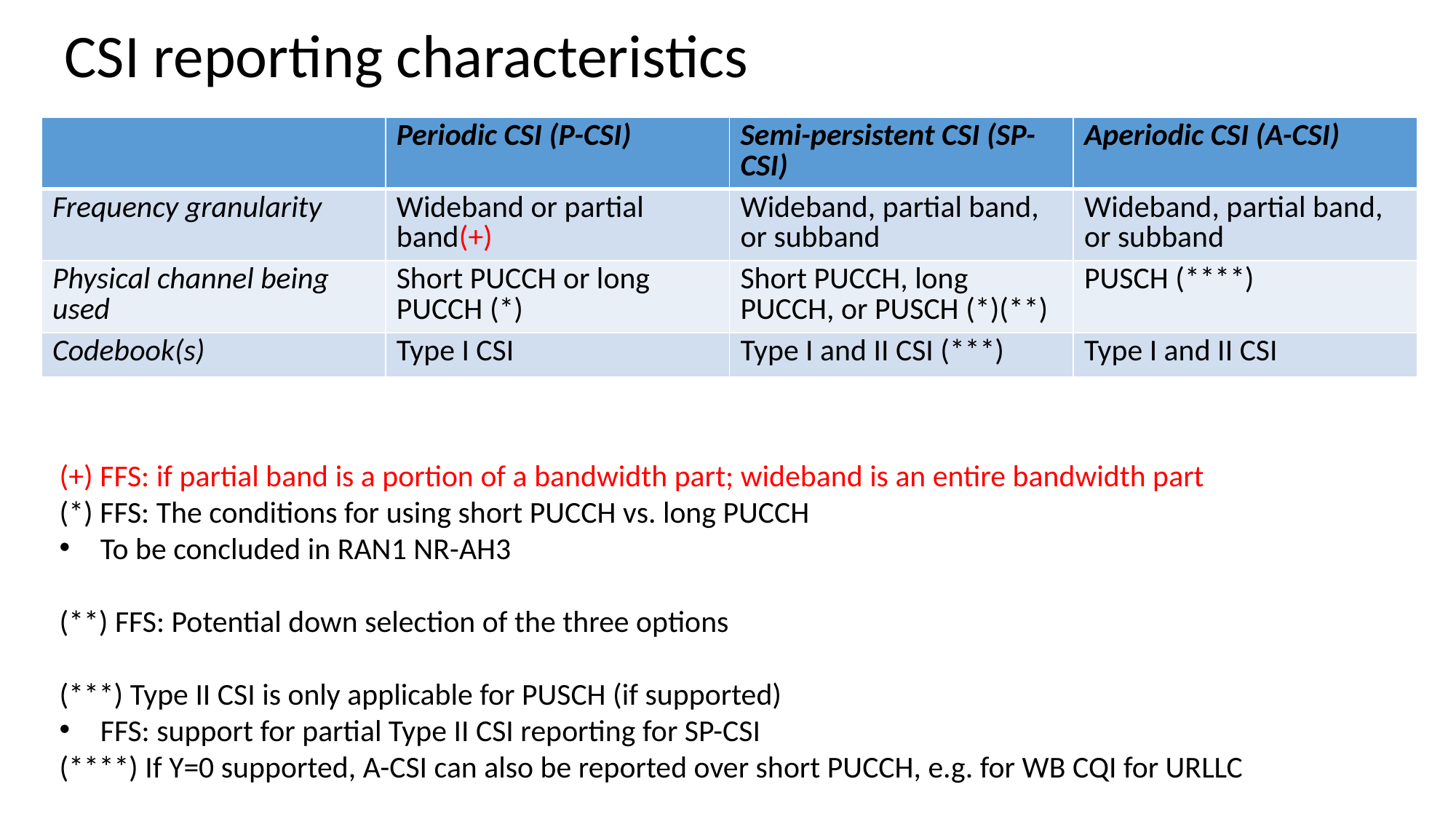

# CSI reporting characteristics
|  | Periodic CSI (P-CSI) | Semi-persistent CSI (SP-CSI) | Aperiodic CSI (A-CSI) |
| --- | --- | --- | --- |
| Frequency granularity | Wideband or partial band(+) | Wideband, partial band, or subband | Wideband, partial band, or subband |
| Physical channel being used | Short PUCCH or long PUCCH (\*) | Short PUCCH, long PUCCH, or PUSCH (\*)(\*\*) | PUSCH (\*\*\*\*) |
| Codebook(s) | Type I CSI | Type I and II CSI (\*\*\*) | Type I and II CSI |
(+) FFS: if partial band is a portion of a bandwidth part; wideband is an entire bandwidth part
(*) FFS: The conditions for using short PUCCH vs. long PUCCH
To be concluded in RAN1 NR-AH3

(**) FFS: Potential down selection of the three options

(***) Type II CSI is only applicable for PUSCH (if supported)
FFS: support for partial Type II CSI reporting for SP-CSI
(****) If Y=0 supported, A-CSI can also be reported over short PUCCH, e.g. for WB CQI for URLLC